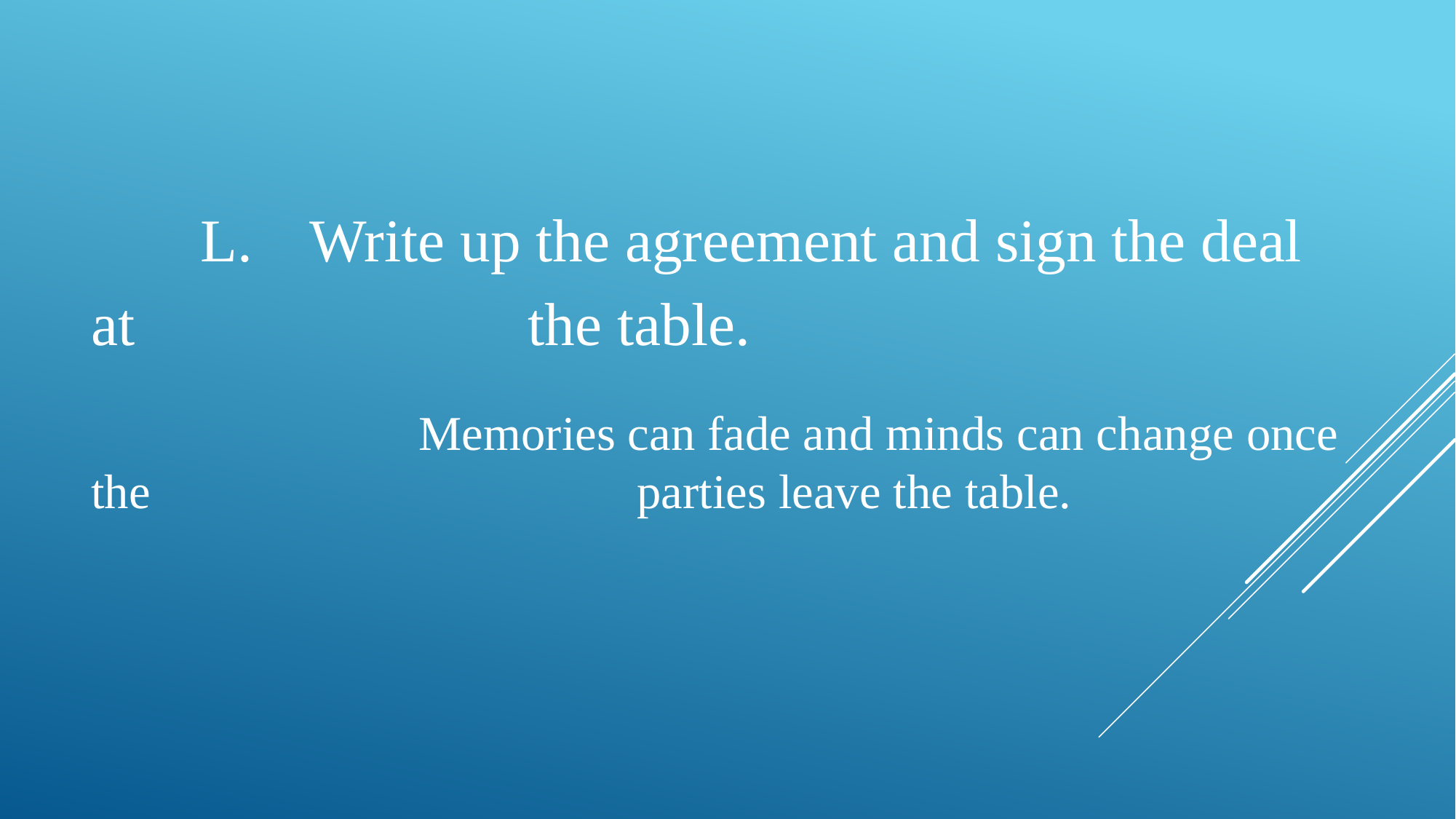

L. 	Write up the agreement and sign the deal at 				the table.

			Memories can fade and minds can change once the 					parties leave the table.